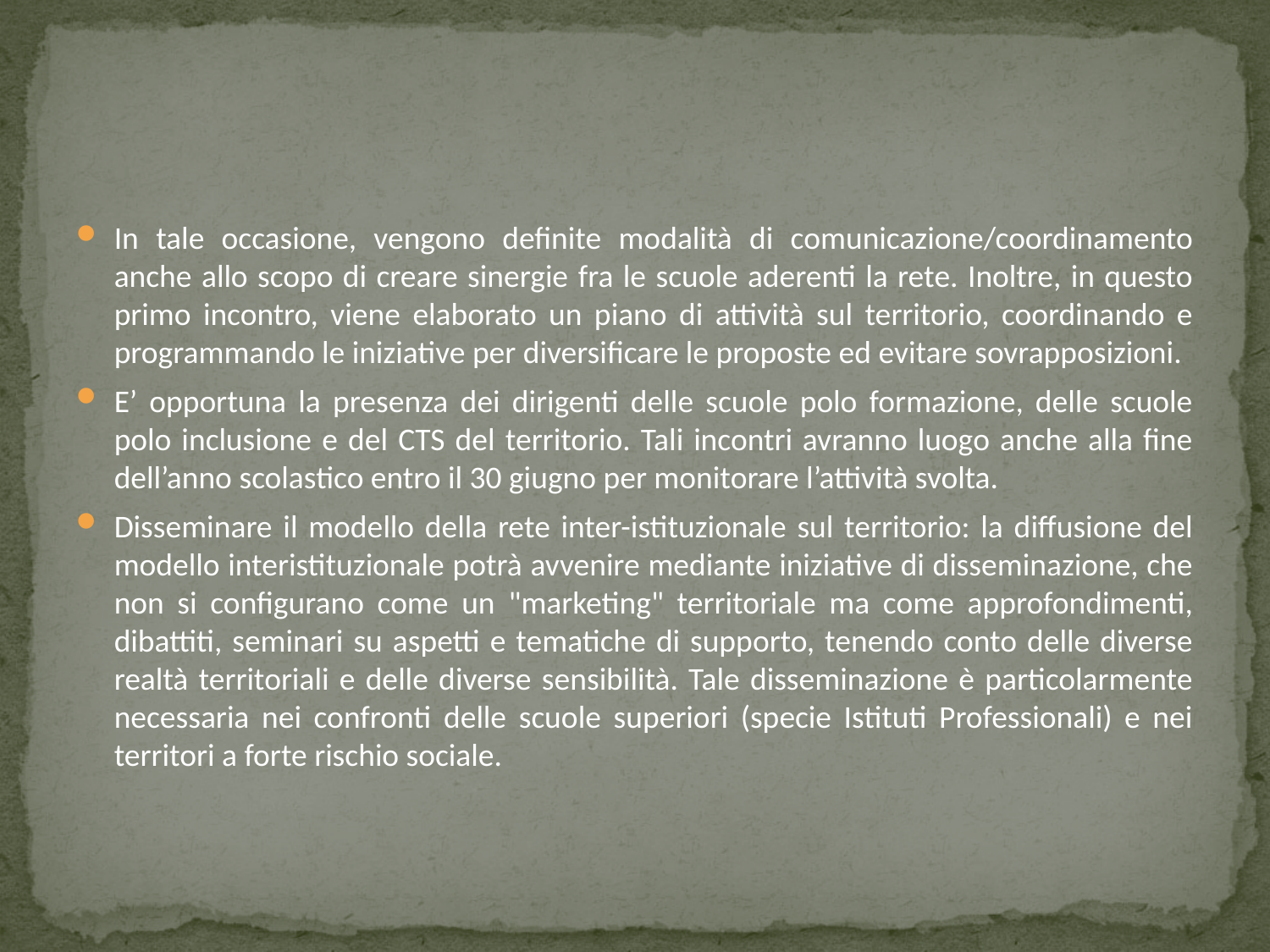

In tale occasione, vengono definite modalità di comunicazione/coordinamento anche allo scopo di creare sinergie fra le scuole aderenti la rete. Inoltre, in questo primo incontro, viene elaborato un piano di attività sul territorio, coordinando e programmando le iniziative per diversificare le proposte ed evitare sovrapposizioni.
E’ opportuna la presenza dei dirigenti delle scuole polo formazione, delle scuole polo inclusione e del CTS del territorio. Tali incontri avranno luogo anche alla fine dell’anno scolastico entro il 30 giugno per monitorare l’attività svolta.
Disseminare il modello della rete inter-istituzionale sul territorio: la diffusione del modello interistituzionale potrà avvenire mediante iniziative di disseminazione, che non si configurano come un "marketing" territoriale ma come approfondimenti, dibattiti, seminari su aspetti e tematiche di supporto, tenendo conto delle diverse realtà territoriali e delle diverse sensibilità. Tale disseminazione è particolarmente necessaria nei confronti delle scuole superiori (specie Istituti Professionali) e nei territori a forte rischio sociale.